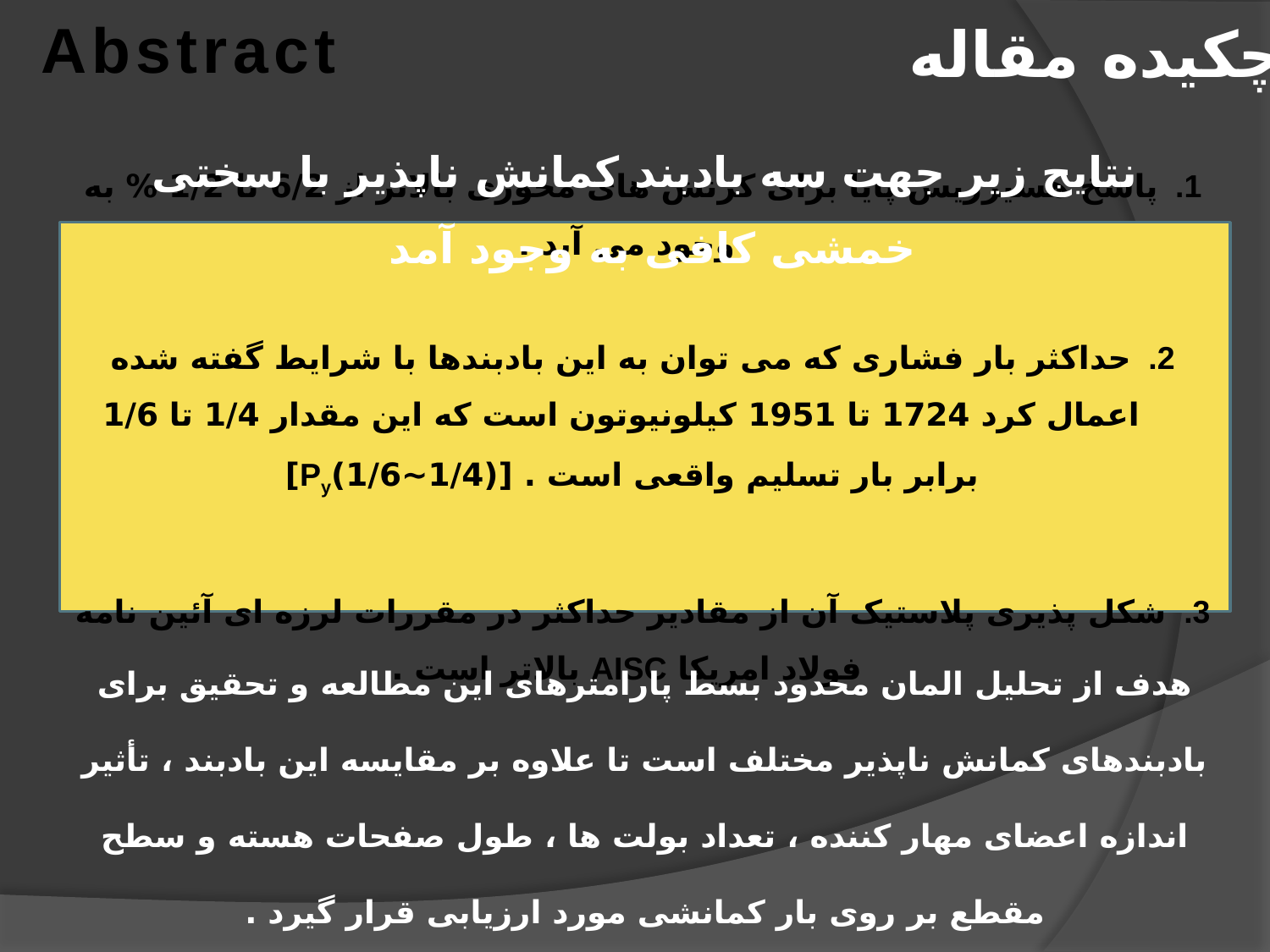

Abstract
چکیده مقاله
نتایج زیر جهت سه بادبند کمانش ناپذیر با سختی خمشی کافی به وجود آمد

پاسخ هسیرزیس پایا برای کرنش های محوری بالاتر از 6/2 تا 1/2 % به وجود می آید .

حداکثر بار فشاری که می توان به این بادبندها با شرایط گفته شده اعمال کرد 1724 تا 1951 کیلونیوتون است که این مقدار 1/4 تا 1/6 برابر بار تسلیم واقعی است . [(1/4~1/6)Py]

شکل پذیری پلاستیک آن از مقادیر حداکثر در مقررات لرزه ای آئین نامه فولاد امریکا AISC بالاتر است .
هدف از تحلیل المان محدود بسط پارامترهای این مطالعه و تحقیق برای بادبندهای کمانش ناپذیر مختلف است تا علاوه بر مقایسه این بادبند ، تأثیر اندازه اعضای مهار کننده ، تعداد بولت ها ، طول صفحات هسته و سطح مقطع بر روی بار کمانشی مورد ارزیابی قرار گیرد .